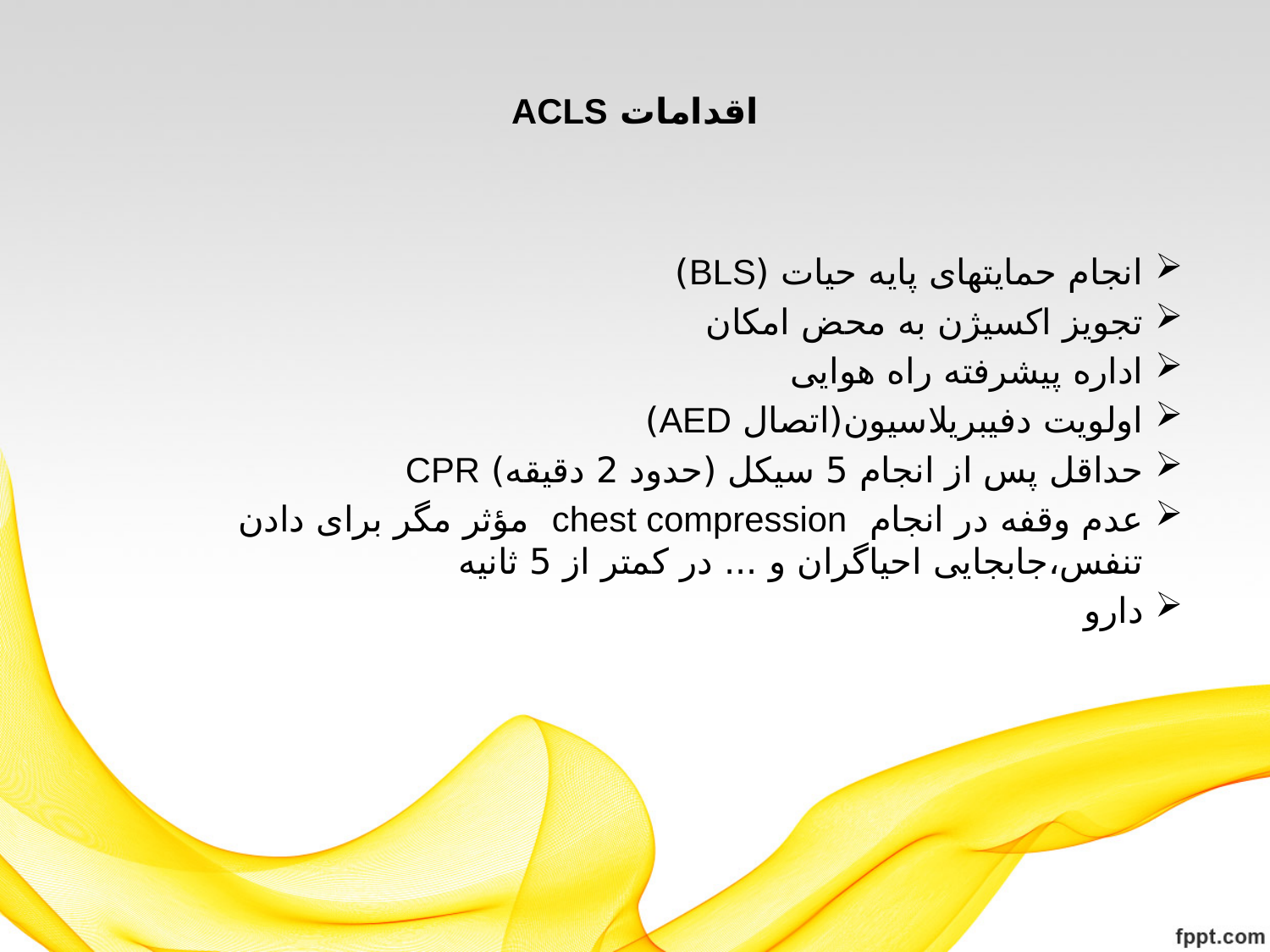

# اقدامات ACLS
انجام حمایتهای پایه حیات (BLS)
تجویز اکسیژن به محض امکان
اداره پیشرفته راه هوایی
اولویت دفیبریلاسیون(اتصال AED)
حداقل پس از انجام 5 سیکل (حدود 2 دقیقه) CPR
عدم وقفه در انجام  chest compression  مؤثر مگر برای دادن تنفس،جابجایی احیاگران و ... در کمتر از 5 ثانیه
دارو